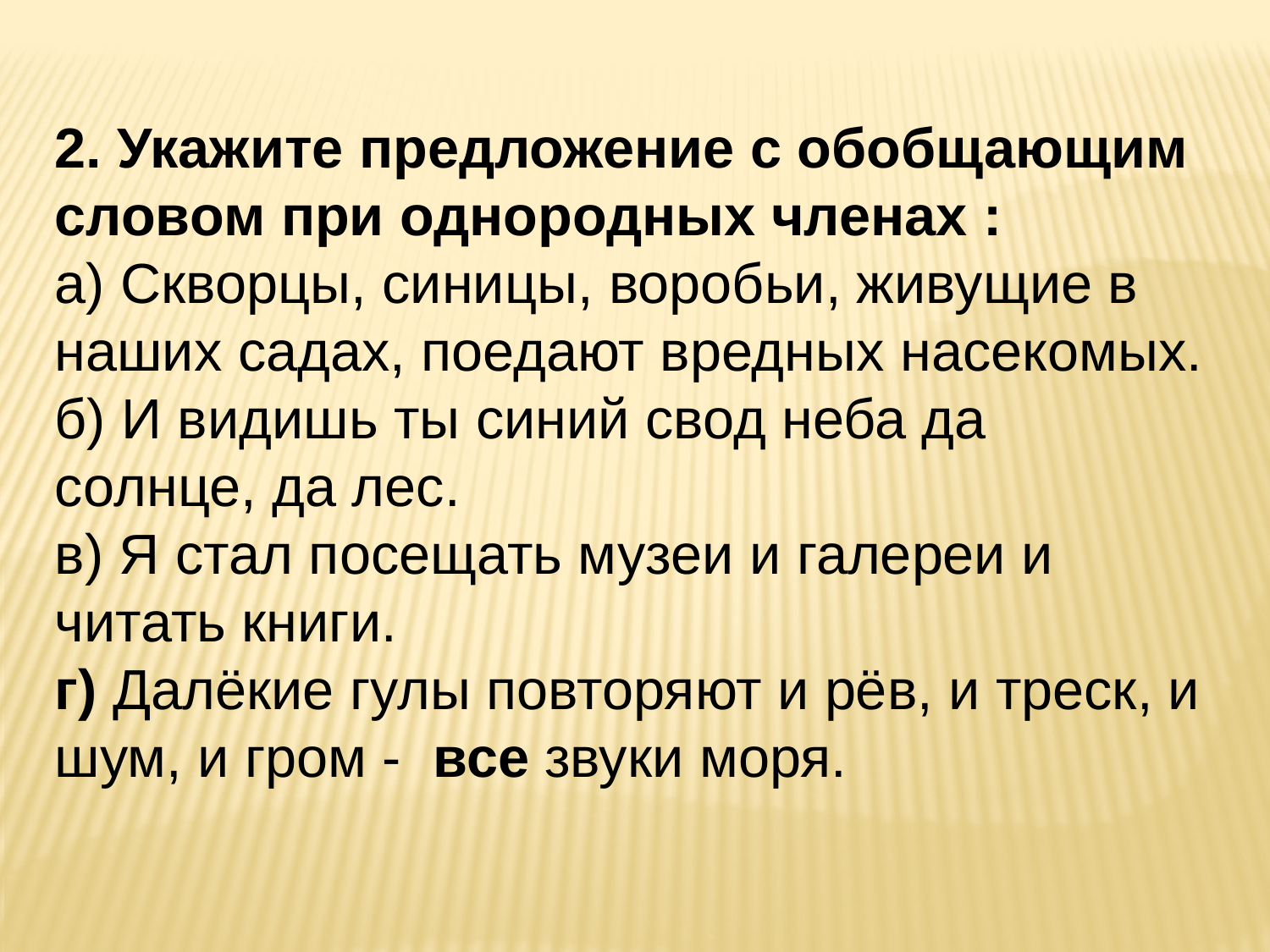

2. Укажите предложение с обобщающим словом при однородных членах :
а) Скворцы, синицы, воробьи, живущие в наших садах, поедают вредных насекомых.
б) И видишь ты синий свод неба да солнце, да лес.
в) Я стал посещать музеи и галереи и читать книги.
г) Далёкие гулы повторяют и рёв, и треск, и шум, и гром -  все звуки моря.